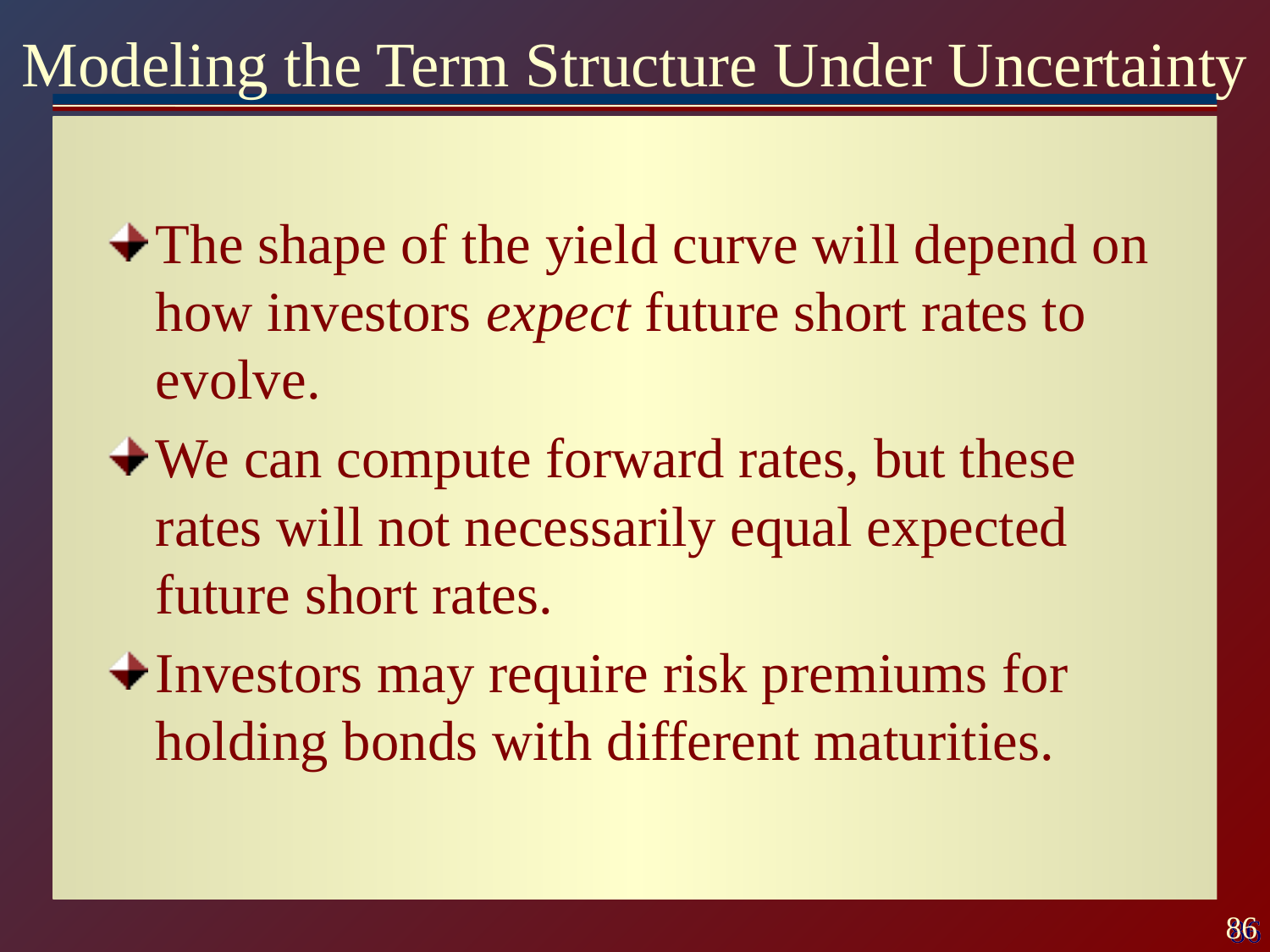

# Modeling the Term Structure Under Uncertainty
The shape of the yield curve will depend on how investors expect future short rates to evolve.
We can compute forward rates, but these rates will not necessarily equal expected future short rates.
Investors may require risk premiums for holding bonds with different maturities.